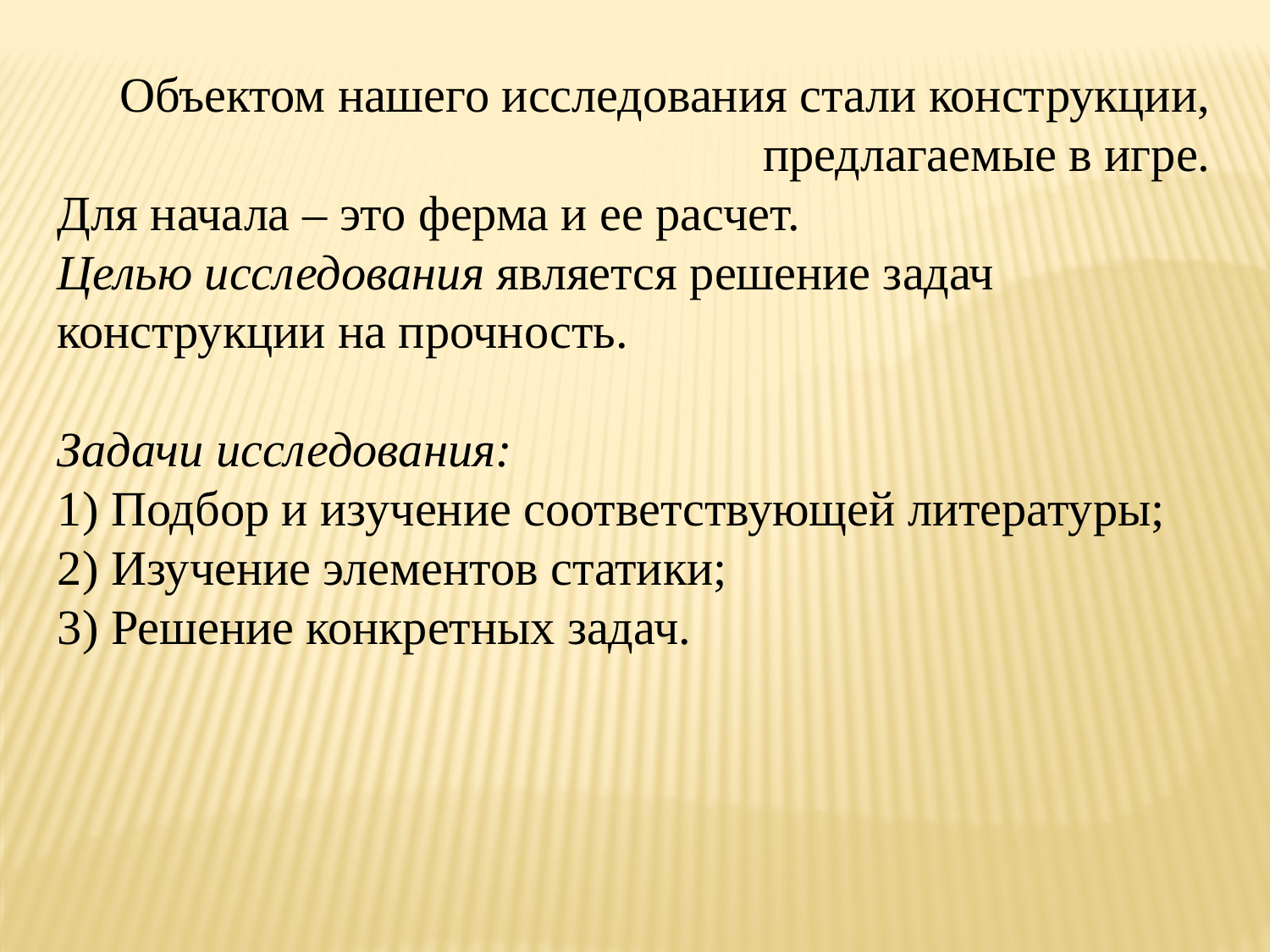

Объектом нашего исследования стали конструкции,  предлагаемые в игре.
Для начала – это ферма и ее расчет.
Целью исследования является решение задач конструкции на прочность.

Задачи исследования:
1) Подбор и изучение соответствующей литературы;
2) Изучение элементов статики;
3) Решение конкретных задач.